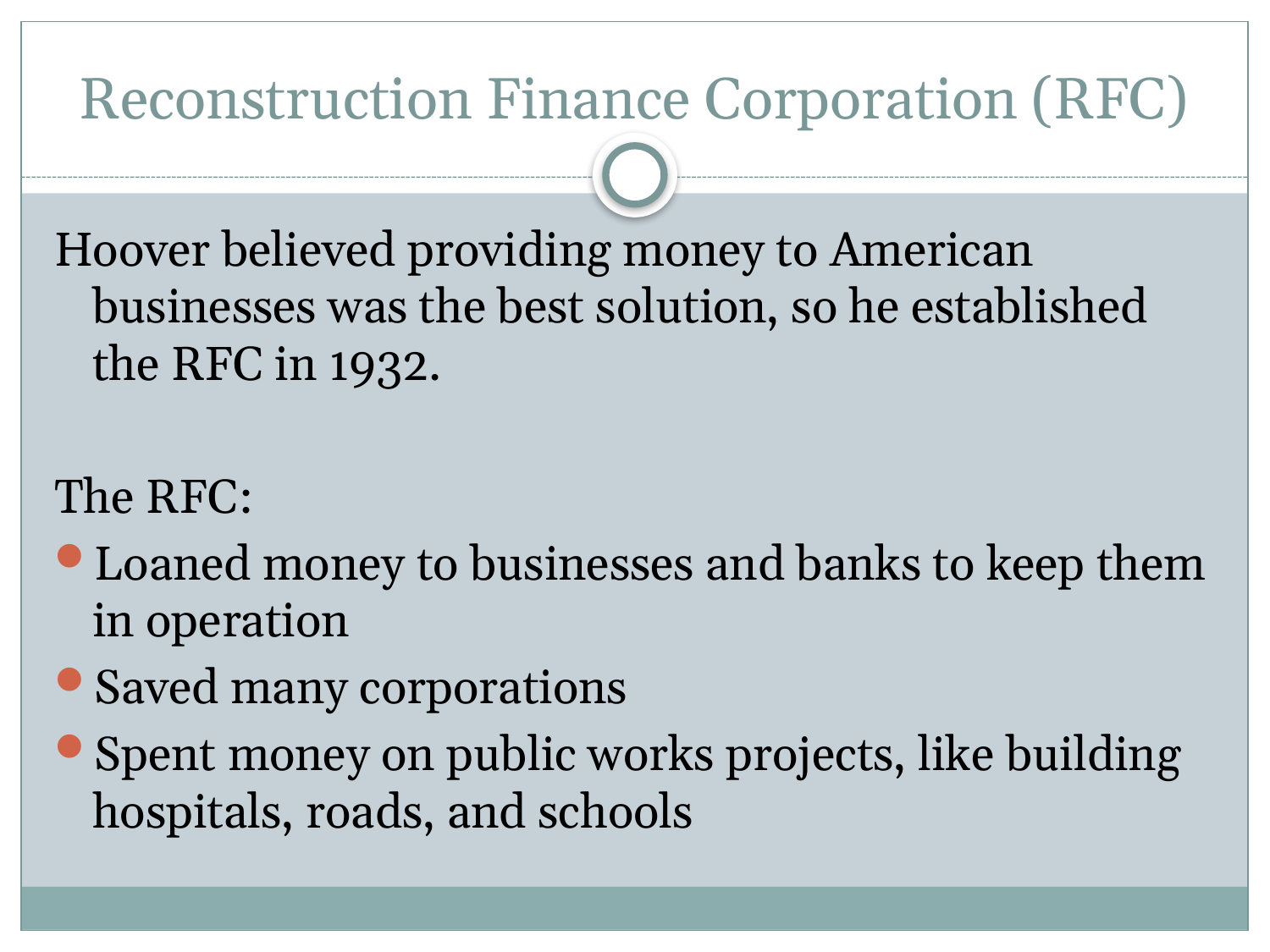

# Reconstruction Finance Corporation (RFC)
Hoover believed providing money to American businesses was the best solution, so he established the RFC in 1932.

The RFC:
Loaned money to businesses and banks to keep them in operation
Saved many corporations
Spent money on public works projects, like building hospitals, roads, and schools